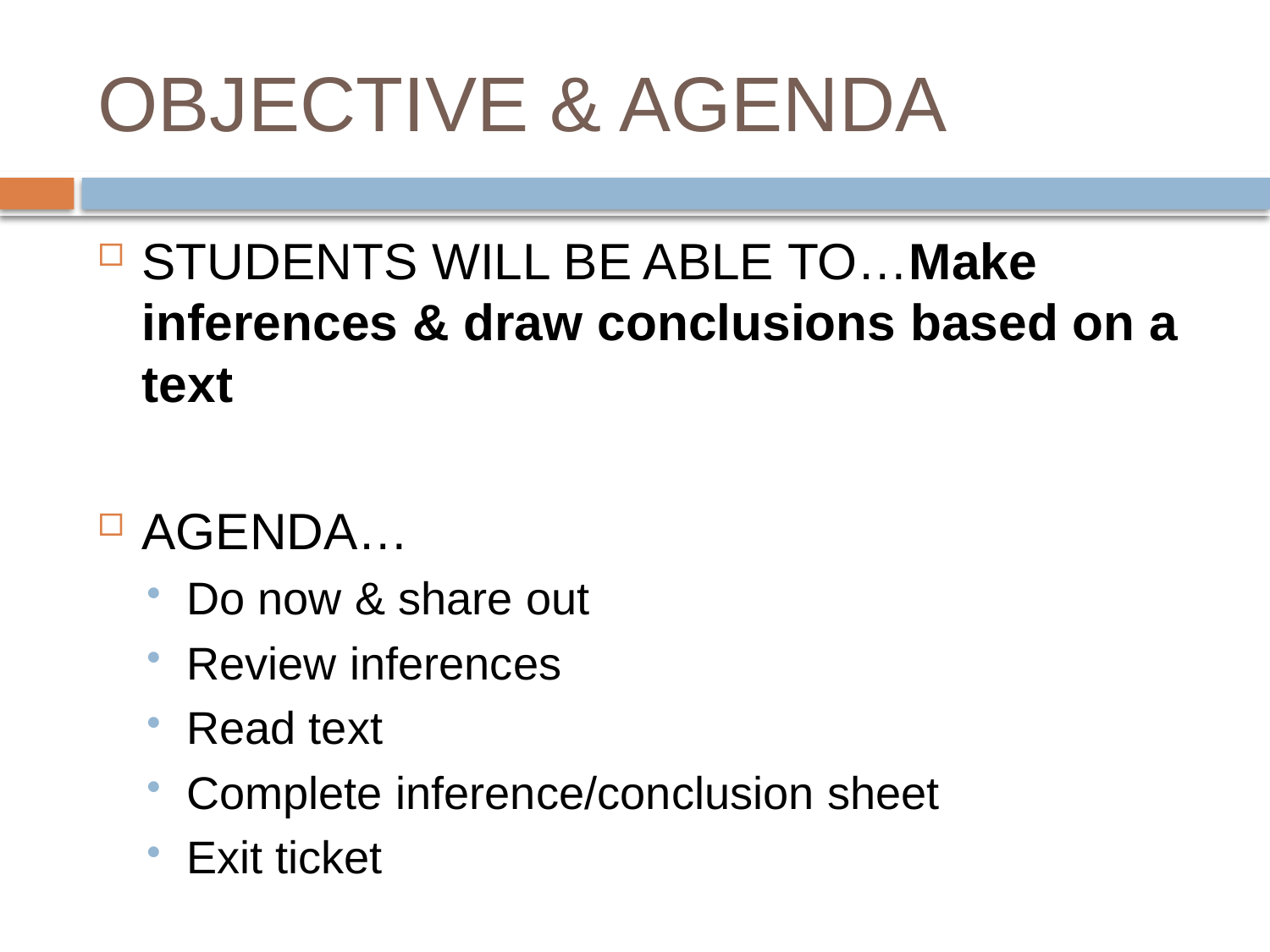

# OBJECTIVE & AGENDA
STUDENTS WILL BE ABLE TO…Make inferences & draw conclusions based on a text

AGENDA…
Do now & share out
Review inferences
Read text
Complete inference/conclusion sheet
Exit ticket